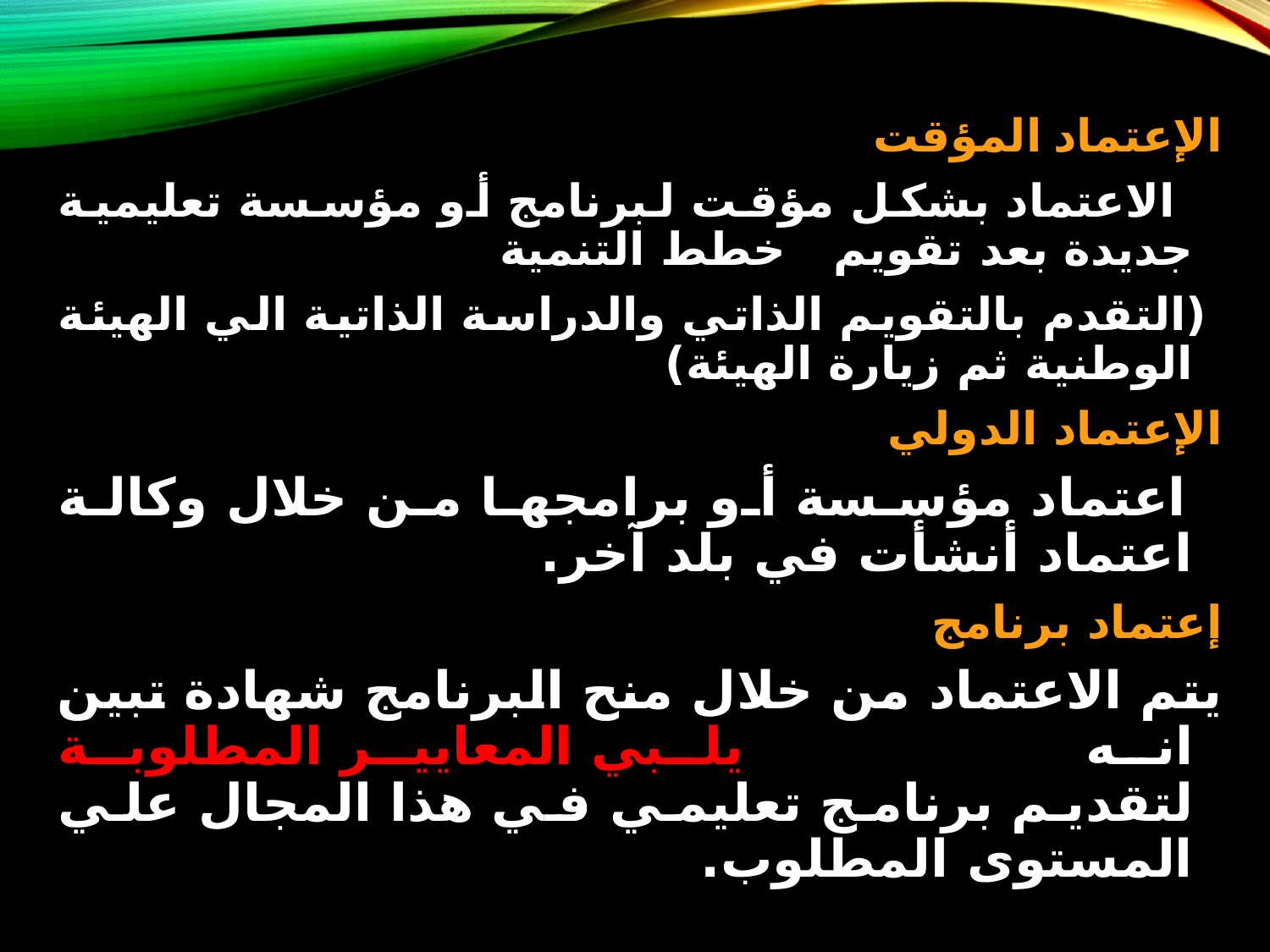

الإعتماد المؤقت
   الاعتماد بشكل مؤقت لبرنامج أو مؤسسة تعليمية جديدة بعد تقويم   خطط التنمية
 (التقدم بالتقويم الذاتي والدراسة الذاتية الي الهيئة الوطنية ثم زيارة الهيئة)
الإعتماد الدولي
  اعتماد مؤسسة أو برامجها من خلال وكالة اعتماد أنشأت في بلد آخر.
إعتماد برنامج
يتم الاعتماد من خلال منح البرنامج شهادة تبين انه                   يلبي المعايير المطلوبة لتقديم برنامج تعليمي في هذا المجال علي المستوى المطلوب.